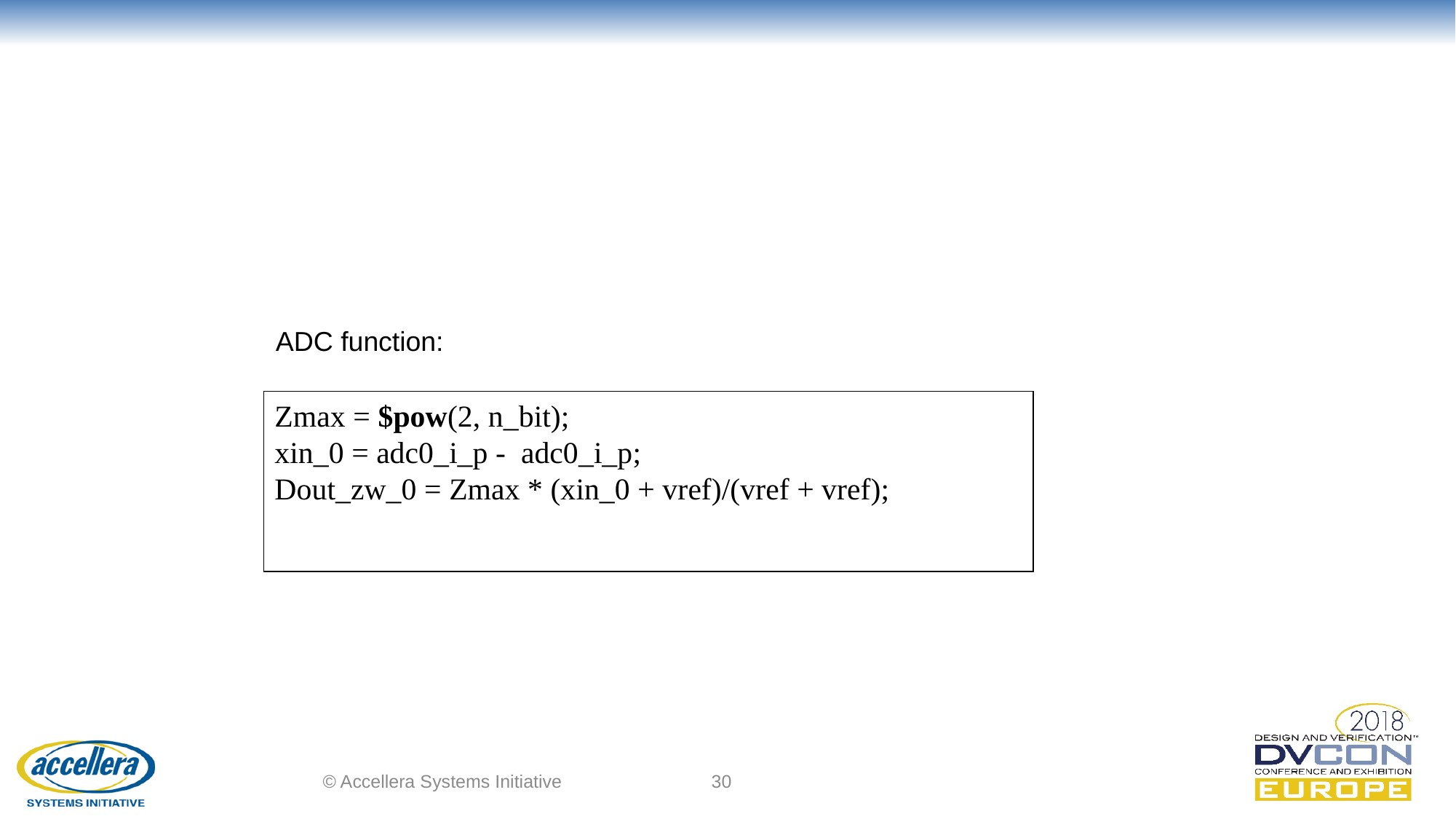

ADC function:
Zmax = $pow(2, n_bit);
xin_0 = adc0_i_p -  adc0_i_p;
Dout_zw_0 = Zmax * (xin_0 + vref)/(vref + vref);
© Accellera Systems Initiative
30